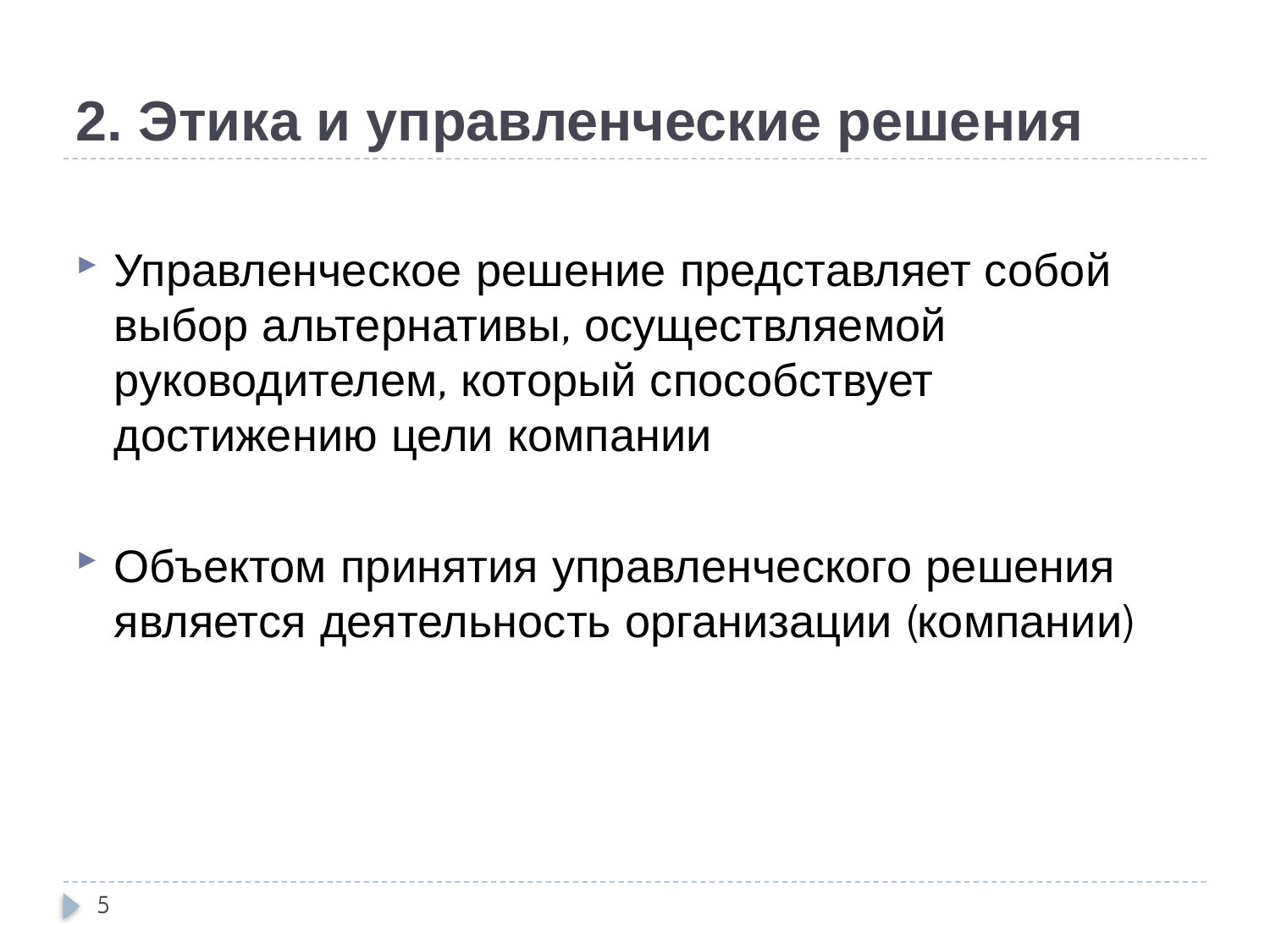

# 2. Этика и управленческие решения

Управленческое решение представляет собой выбор альтернативы, осуществляемой руководителем, который способствует достижению цели компании

Объектом принятия управленческого решения является деятельность организации (компании)
5